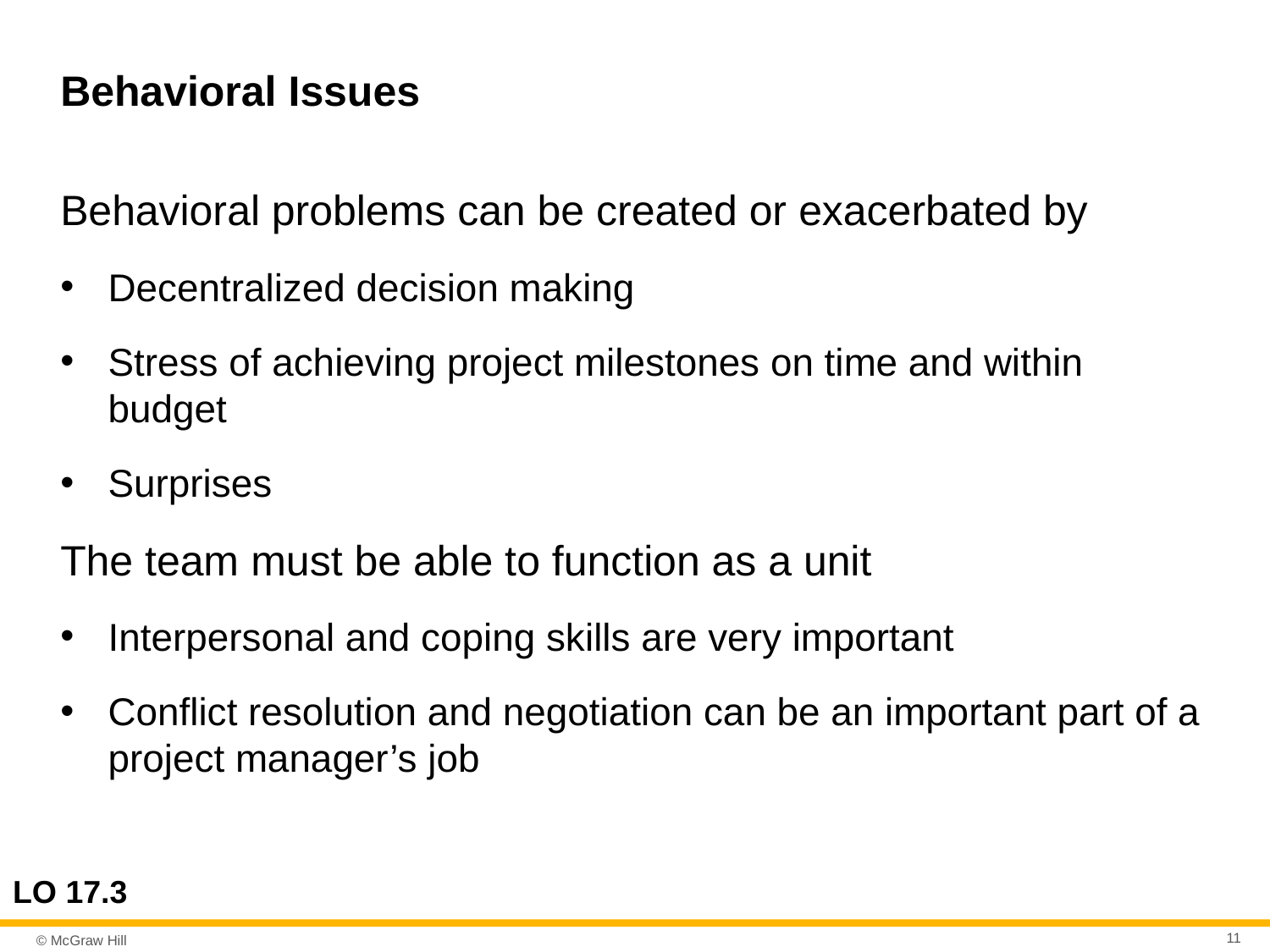

# Behavioral Issues
Behavioral problems can be created or exacerbated by
Decentralized decision making
Stress of achieving project milestones on time and within budget
Surprises
The team must be able to function as a unit
Interpersonal and coping skills are very important
Conflict resolution and negotiation can be an important part of a project manager’s job
LO 17.3